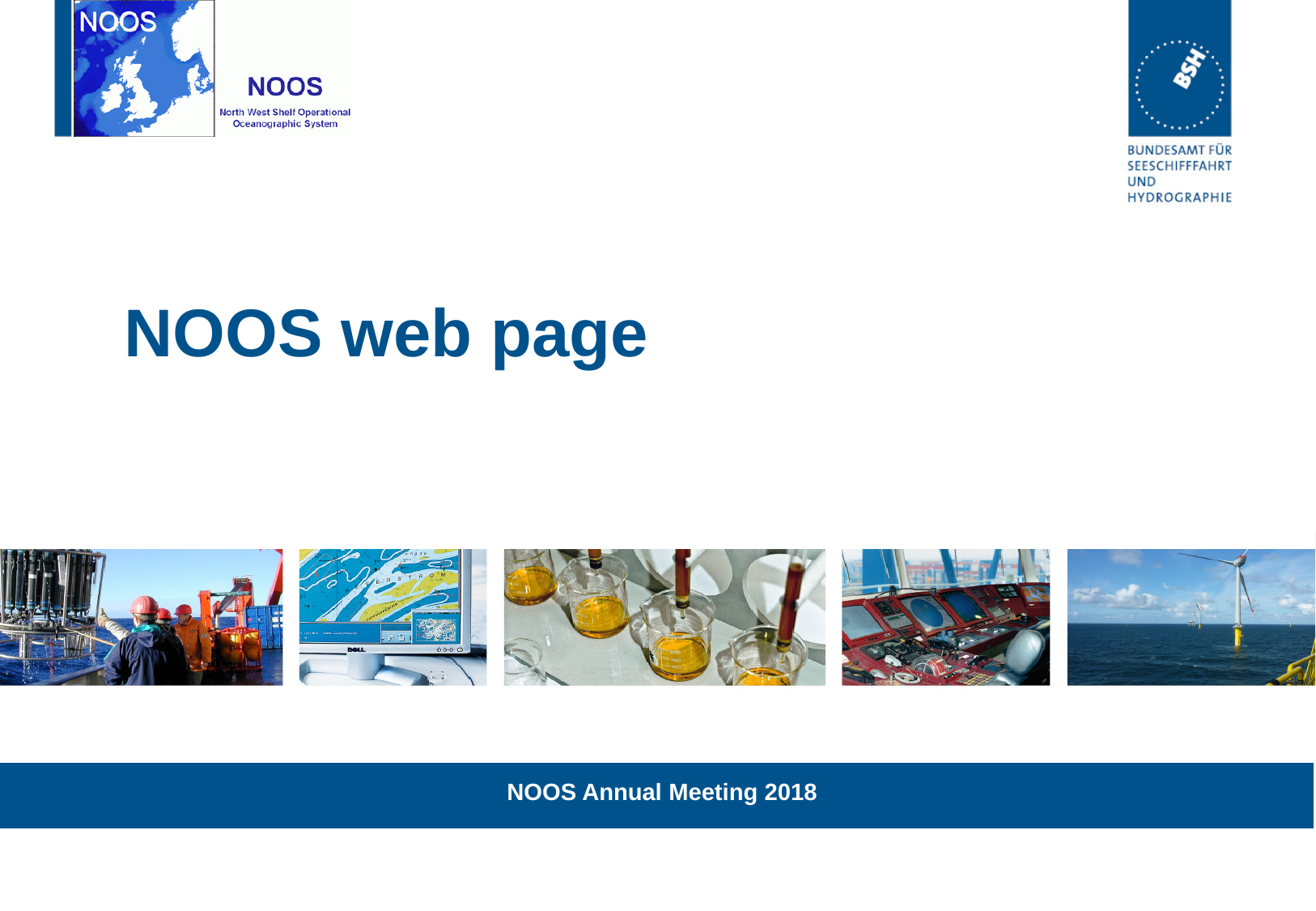

# NOOS web page
NOOS Annual Meeting 2018